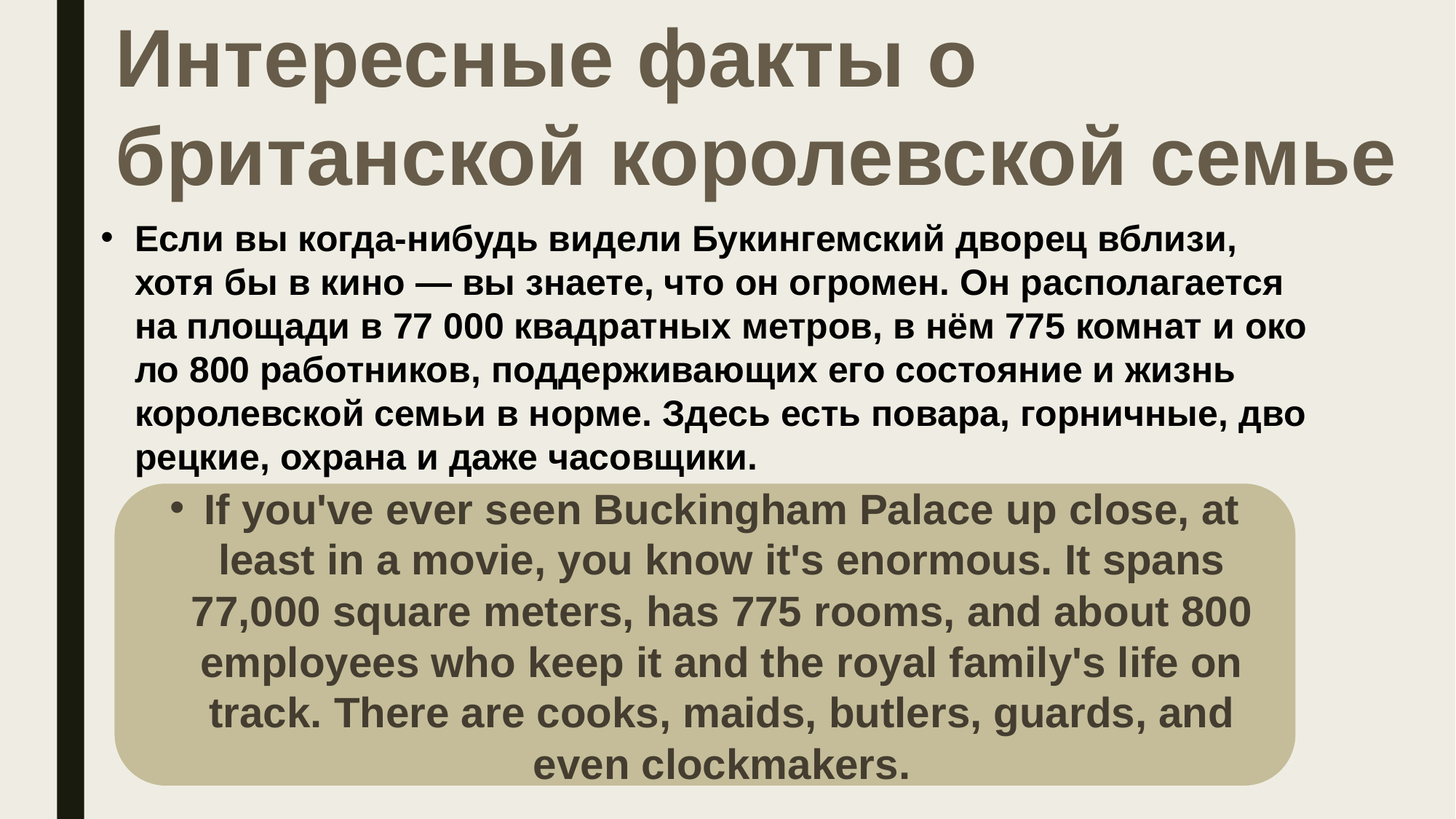

Интересные факты о британской королевской семье
Если вы когда-нибудь виде­ли Букин­гем­ский дво­рец вбли­зи, хотя бы в кино — вы зна­е­те, что он огро­мен. Он рас­по­ла­га­ет­ся на пло­ща­ди в 77 000 квад­рат­ных мет­ров, в нём 775 ком­нат и око­ло 800 работ­ни­ков, под­дер­жи­ва­ю­щих его состо­я­ние и жизнь коро­лев­ской семьи в нор­ме. Здесь есть пова­ра, гор­нич­ные, дво­рец­кие, охра­на и даже часовщики.

If you've ever seen Buckingham Palace up close, at least in a movie, you know it's enormous. It spans 77,000 square meters, has 775 rooms, and about 800 employees who keep it and the royal family's life on track. There are cooks, maids, butlers, guards, and even clockmakers.